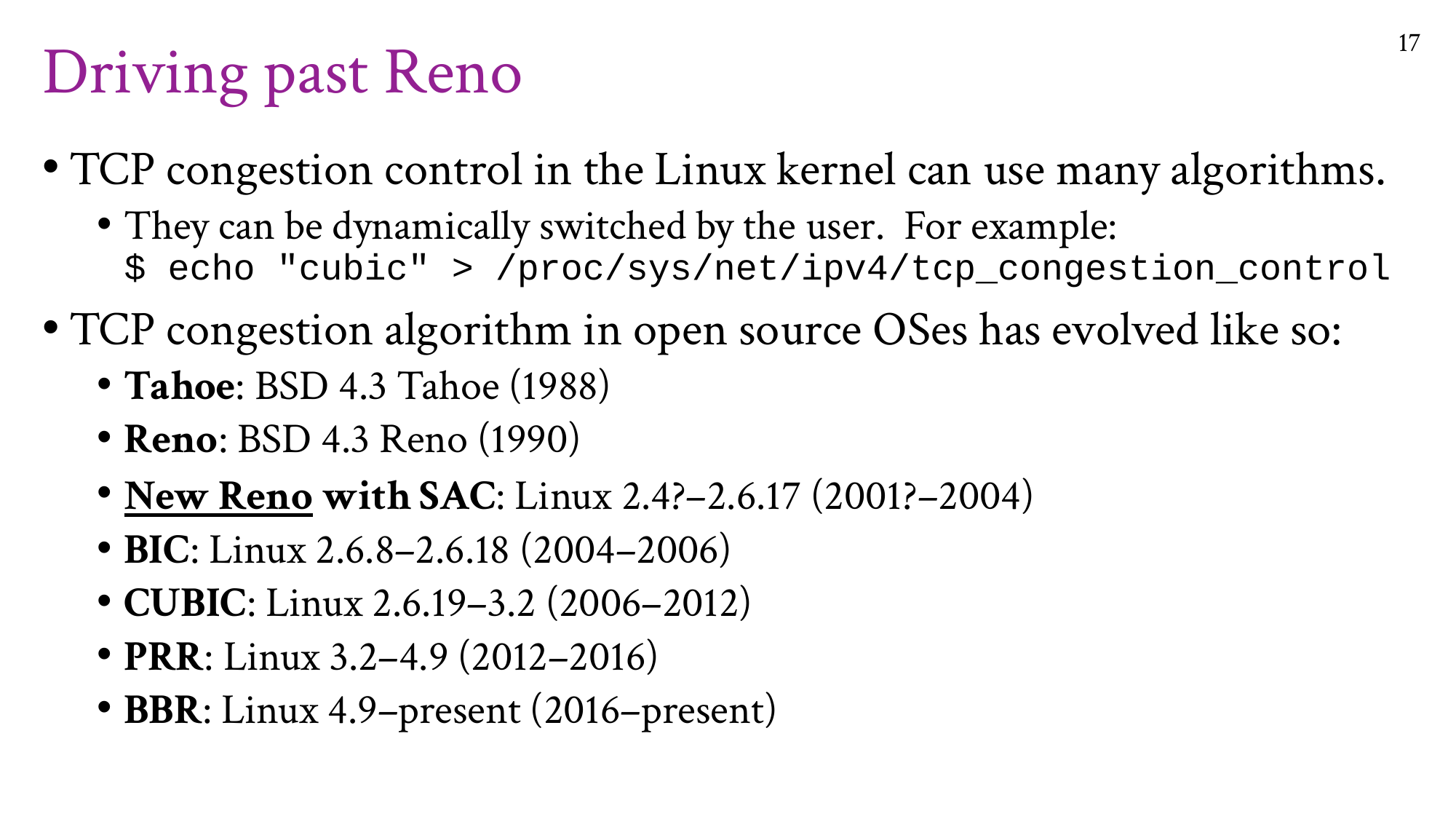

# Driving past Reno
TCP congestion control in the Linux kernel can use many algorithms.
They can be dynamically switched by the user.  For example:
$ echo "cubic" > /proc/sys/net/ipv4/tcp_congestion_control
TCP congestion algorithm in open source OSes has evolved like so:
Tahoe: BSD 4.3 Tahoe (1988)
Reno: BSD 4.3 Reno (1990)
New Reno with SAC: Linux 2.4?–2.6.17 (2001?–2004)
BIC: Linux 2.6.8–2.6.18 (2004–2006)
CUBIC: Linux 2.6.19–3.2 (2006–2012)
PRR: Linux 3.2–4.9 (2012–2016)
BBR: Linux 4.9–present (2016–present)